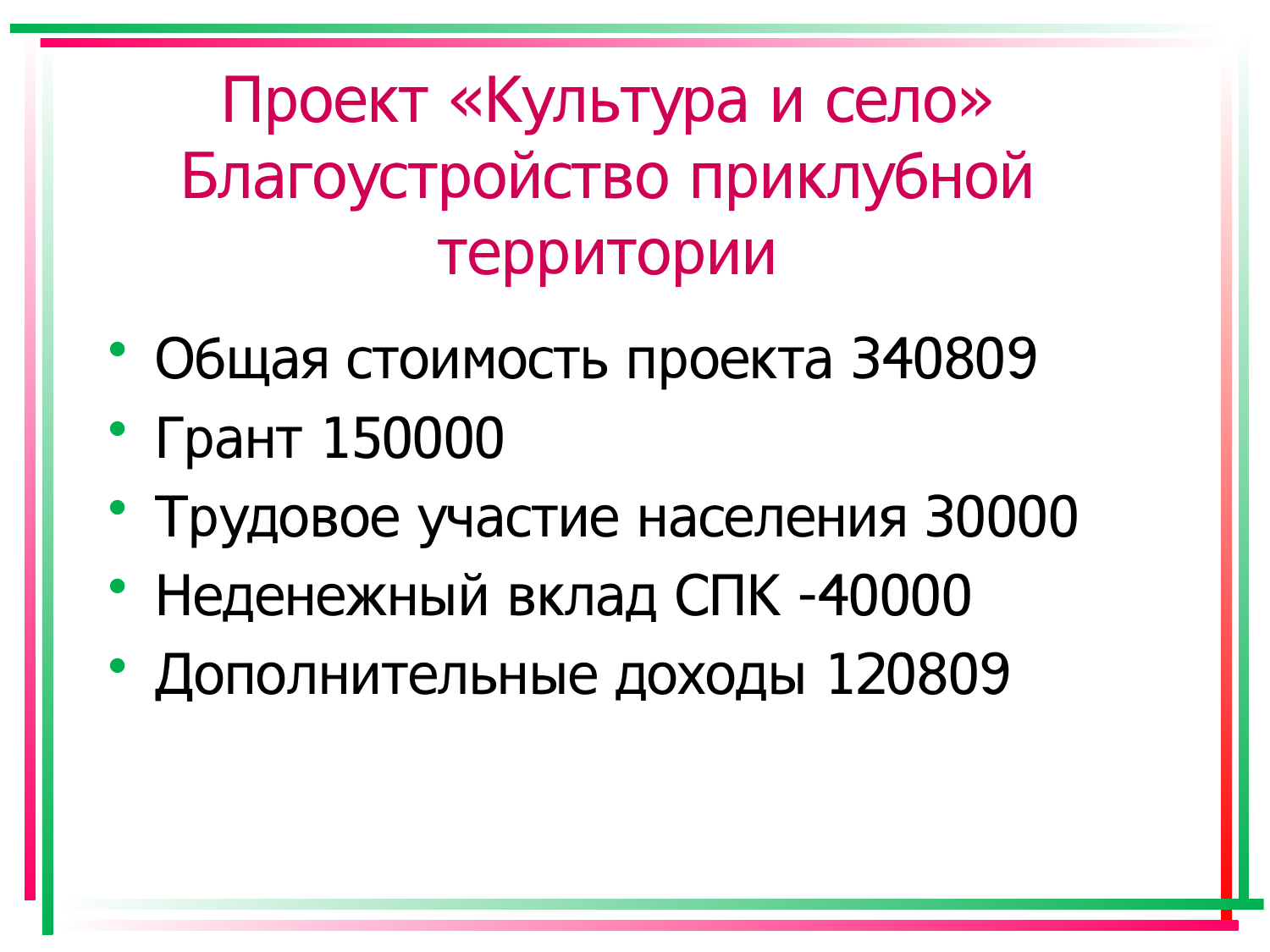

# Проект «Культура и село» Благоустройство приклубной территории
Общая стоимость проекта 340809
Грант 150000
Трудовое участие населения 30000
Неденежный вклад СПК -40000
Дополнительные доходы 120809